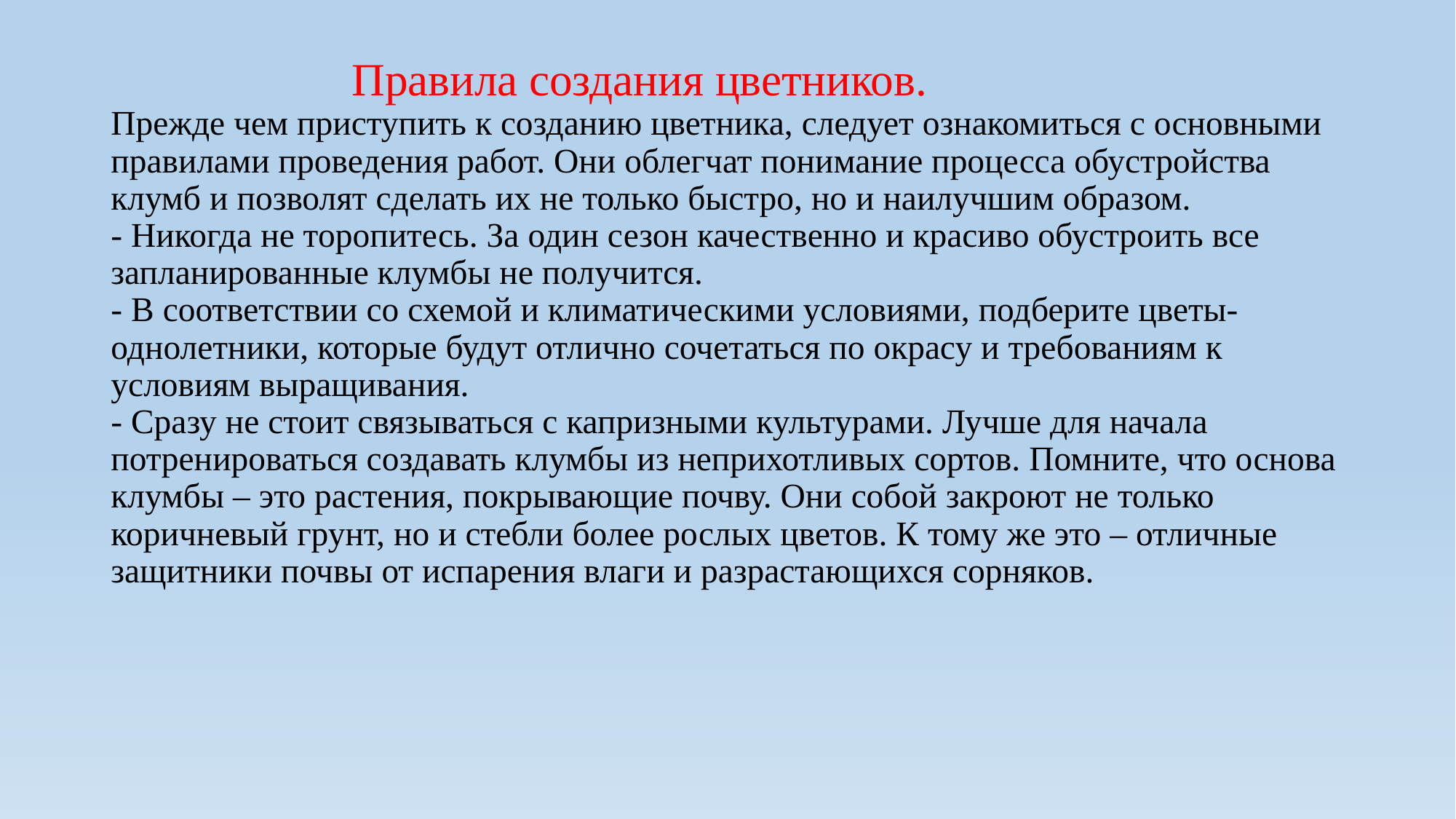

# Правила создания цветников. Прежде чем приступить к созданию цветника, следует ознакомиться с основными правилами проведения работ. Они облегчат понимание процесса обустройства клумб и позволят сделать их не только быстро, но и наилучшим образом. - Никогда не торопитесь. За один сезон качественно и красиво обустроить все запланированные клумбы не получится. - В соответствии со схемой и климатическими условиями, подберите цветы-однолетники, которые будут отлично сочетаться по окрасу и требованиям к условиям выращивания. - Сразу не стоит связываться с капризными культурами. Лучше для начала потренироваться создавать клумбы из неприхотливых сортов. Помните, что основа клумбы – это растения, покрывающие почву. Они собой закроют не только коричневый грунт, но и стебли более рослых цветов. К тому же это – отличные защитники почвы от испарения влаги и разрастающихся сорняков.